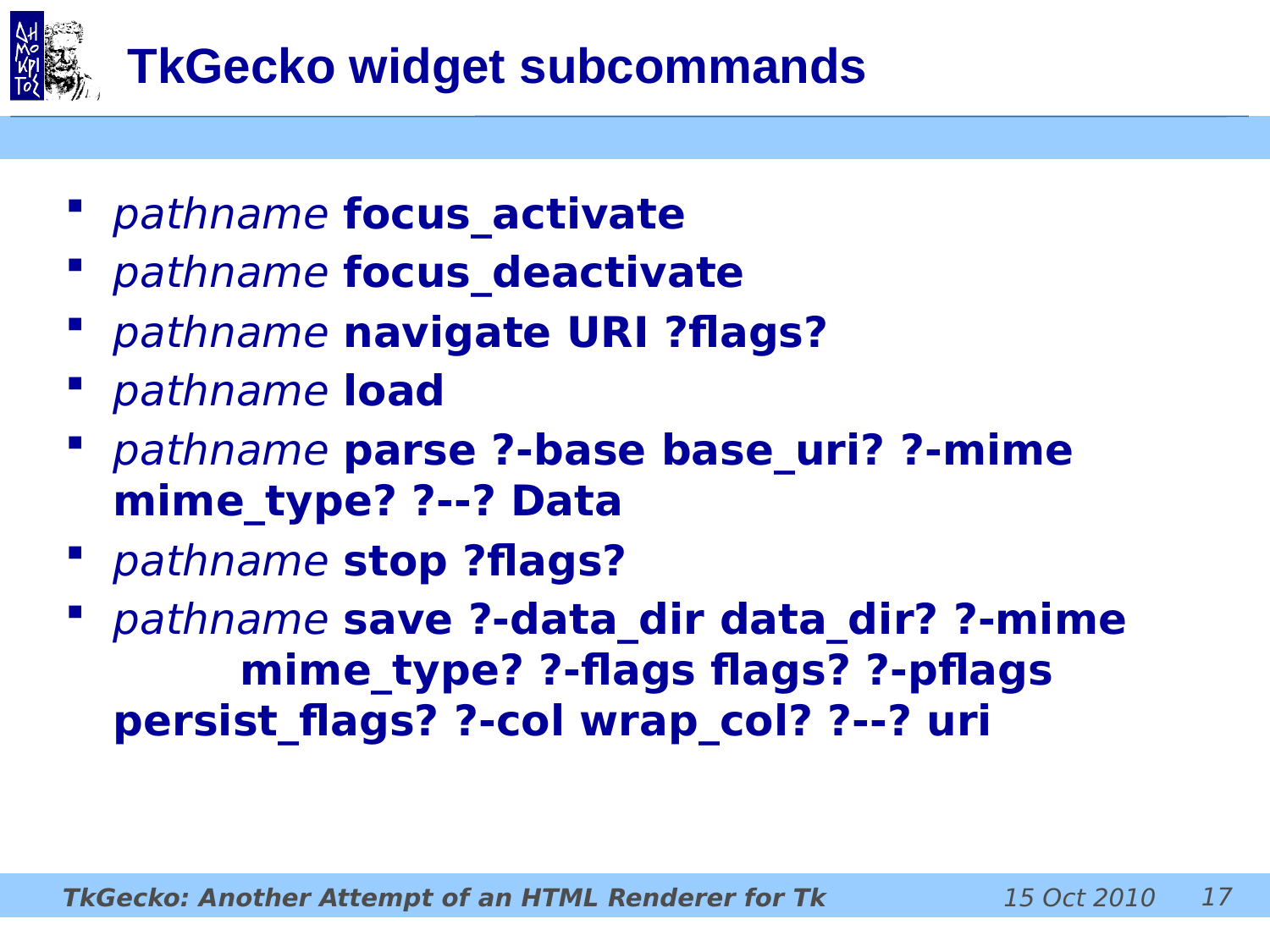

# TkGecko widget subcommands
pathname focus_activate
pathname focus_deactivate
pathname navigate URI ?flags?
pathname load
pathname parse ?-base base_uri? ?-mime 	mime_type? ?--? Data
pathname stop ?flags?
pathname save ?-data_dir data_dir? ?-mime 	mime_type? ?-flags flags? ?-pflags 	persist_flags? ?-col wrap_col? ?--? uri
17
TkGecko: Another Attempt of an HTML Renderer for Tk
15 Oct 2010